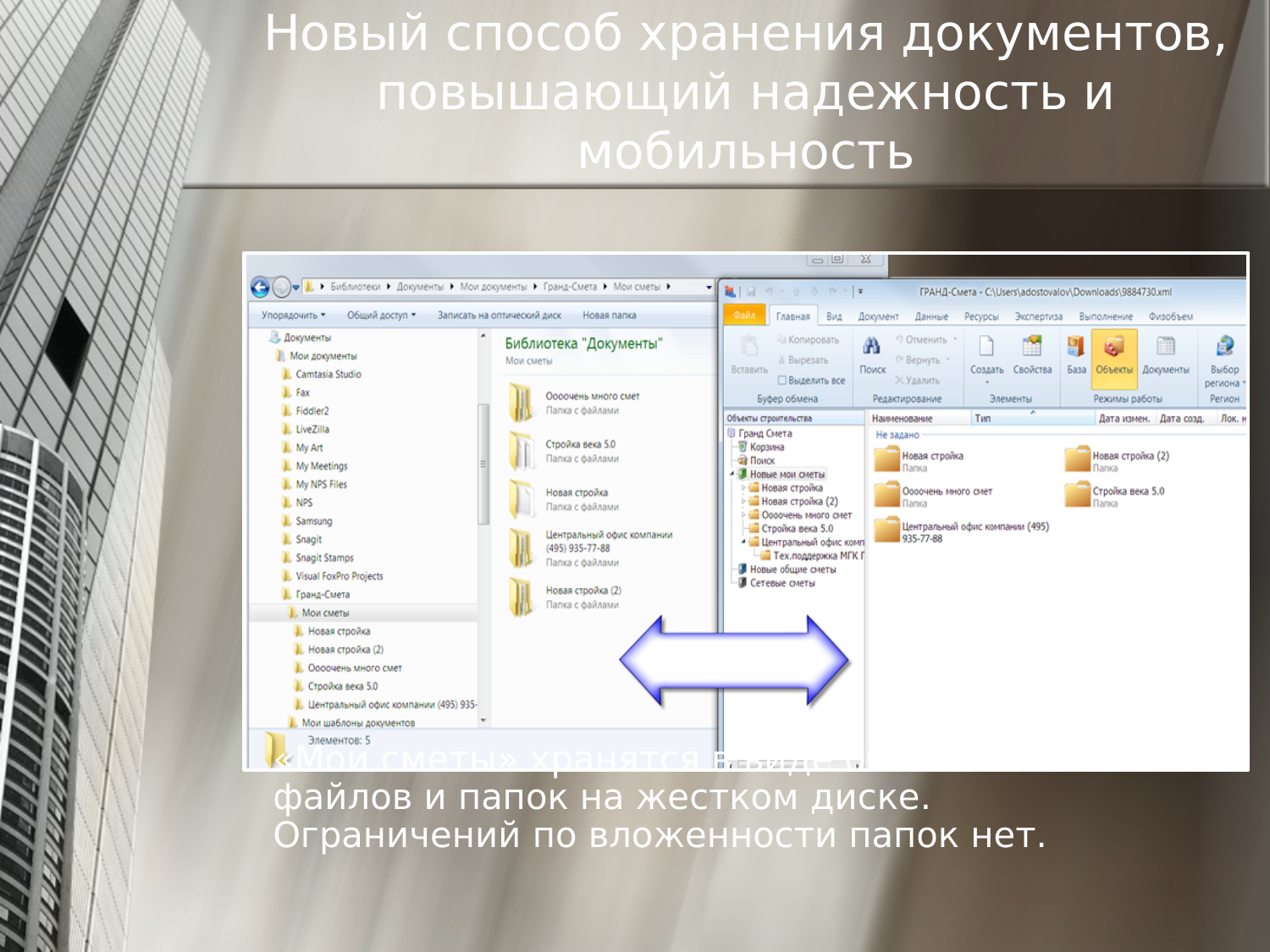

# Новый способ хранения документов, повышающий надежность и мобильность
«Мои сметы» хранятся в виде обычных файлов и папок на жестком диске. Ограничений по вложенности папок нет.